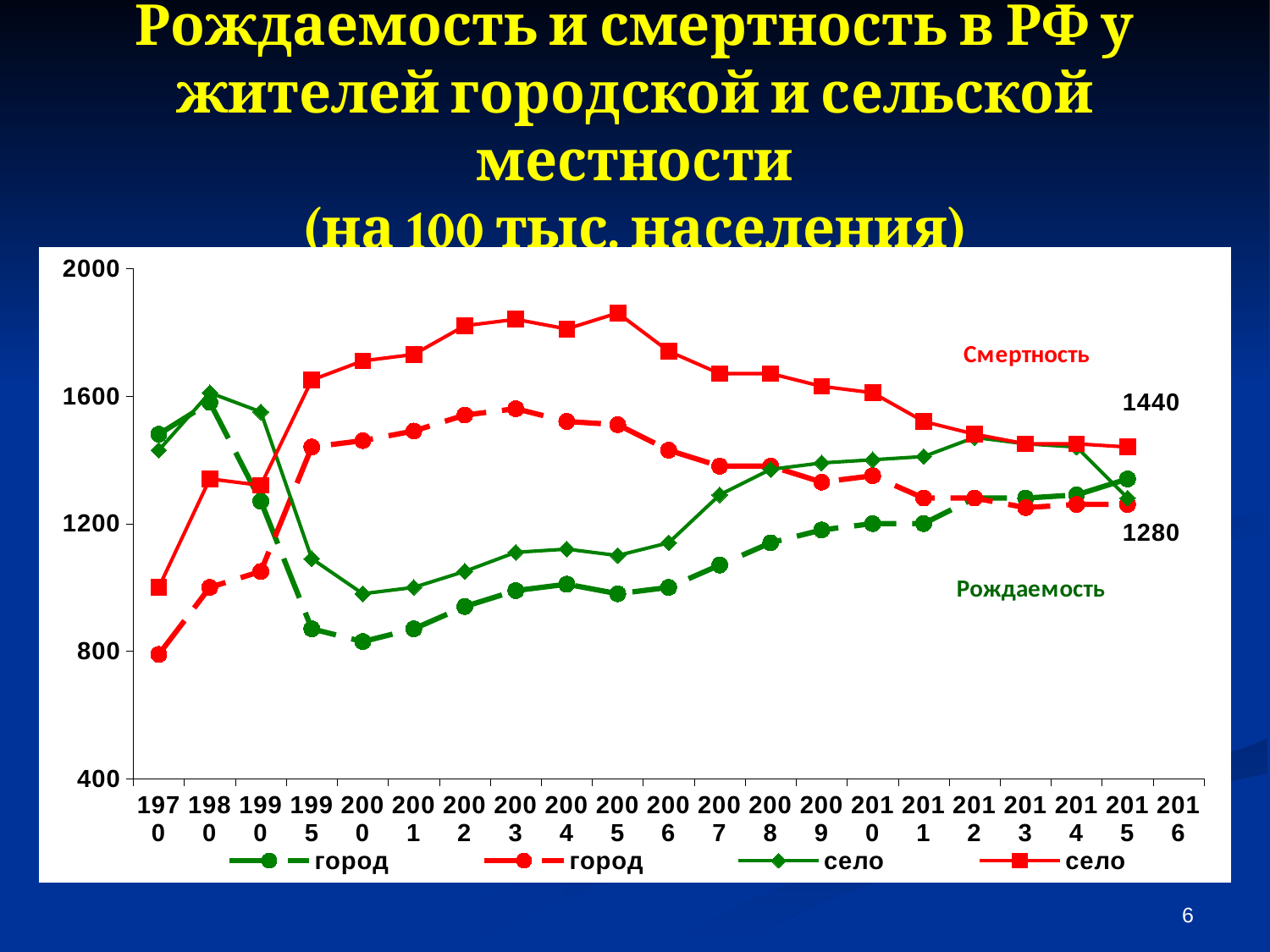

# Рождаемость и смертность в РФ у жителей городской и сельской местности (на 100 тыс. населения)

### Chart

| Category | город | город | село | село |
|---|---|---|---|---|
| 1970 | 1480.0 | 790.0 | 1430.0 | 1000.0 |
| 1980 | 1580.0 | 1000.0 | 1610.0 | 1340.0 |
| 1990 | 1270.0 | 1050.0 | 1550.0 | 1320.0 |
| 1995 | 870.0 | 1440.0 | 1090.0 | 1650.0 |
| 2000 | 830.0 | 1460.0 | 980.0 | 1710.0 |
| 2001 | 870.0 | 1490.0 | 1000.0 | 1730.0 |
| 2002 | 940.0 | 1540.0 | 1050.0 | 1820.0 |
| 2003 | 990.0 | 1560.0 | 1110.0 | 1840.0 |
| 2004 | 1010.0 | 1520.0 | 1120.0 | 1810.0 |
| 2005 | 980.0 | 1510.0 | 1100.0 | 1860.0 |
| 2006 | 1000.0 | 1430.0 | 1140.0 | 1740.0 |
| 2007 | 1070.0 | 1380.0 | 1290.0 | 1670.0 |
| 2008 | 1140.0 | 1380.0 | 1370.0 | 1670.0 |
| 2009 | 1180.0 | 1330.0 | 1390.0 | 1630.0 |
| 2010 | 1200.0 | 1350.0 | 1400.0 | 1610.0 |
| 2011 | 1200.0 | 1280.0 | 1410.0 | 1520.0 |
| 2012 | 1280.0 | 1280.0 | 1470.0 | 1480.0 |
| 2013 | 1280.0 | 1250.0 | 1450.0 | 1450.0 |
| 2014 | 1290.0 | 1260.0 | 1440.0 | 1450.0 |
| 2015 | 1340.0 | 1260.0 | 1280.0 | 1440.0 |
| 2016 | None | None | None | None |
6